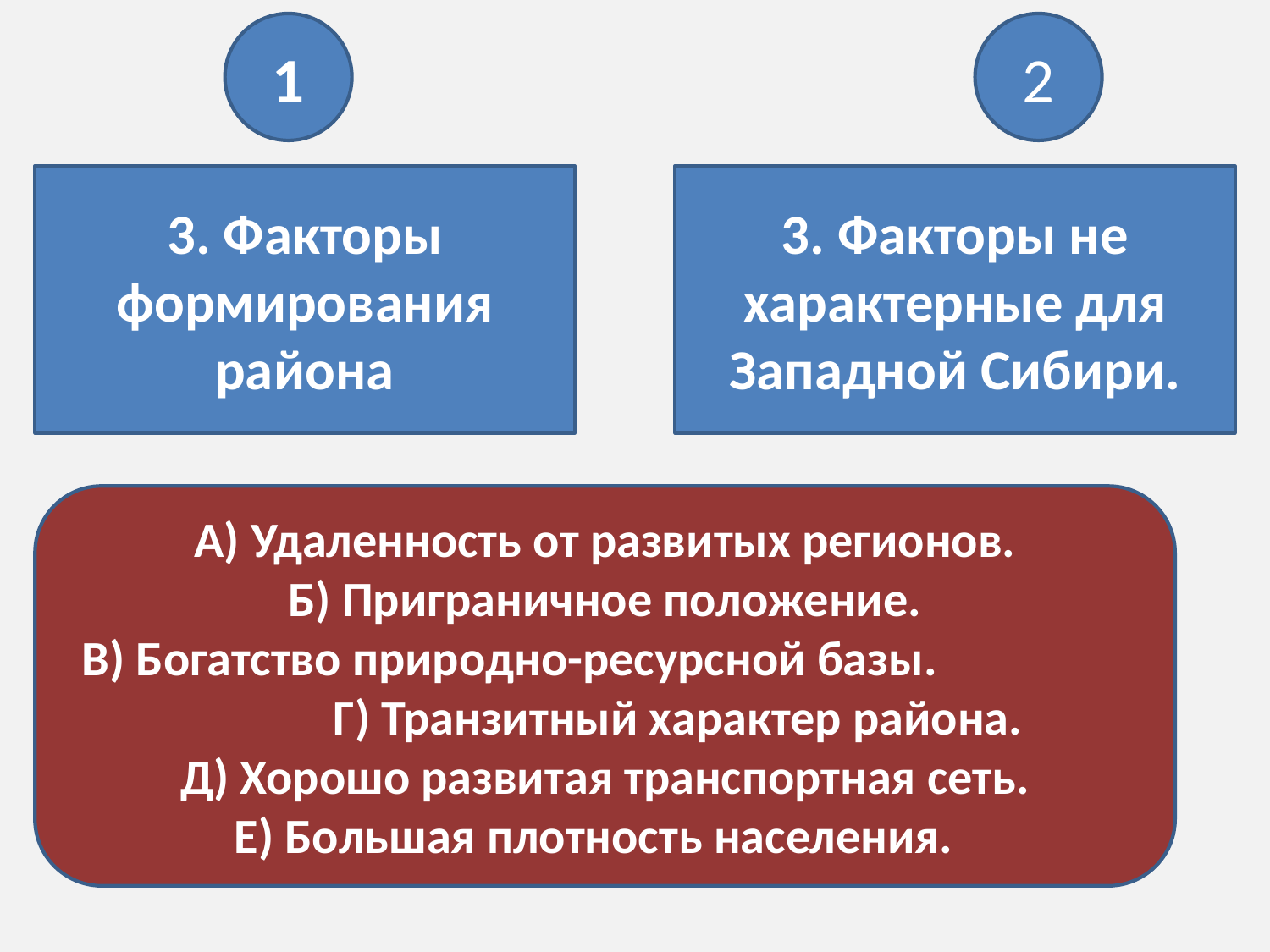

1
2
3. Факторы формирования района
3. Факторы не характерные для Западной Сибири.
А) Удаленность от развитых регионов.
Б) Приграничное положение.
 В) Богатство природно-ресурсной базы.                                Г) Транзитный характер района.
Д) Хорошо развитая транспортная сеть.
Е) Большая плотность населения.